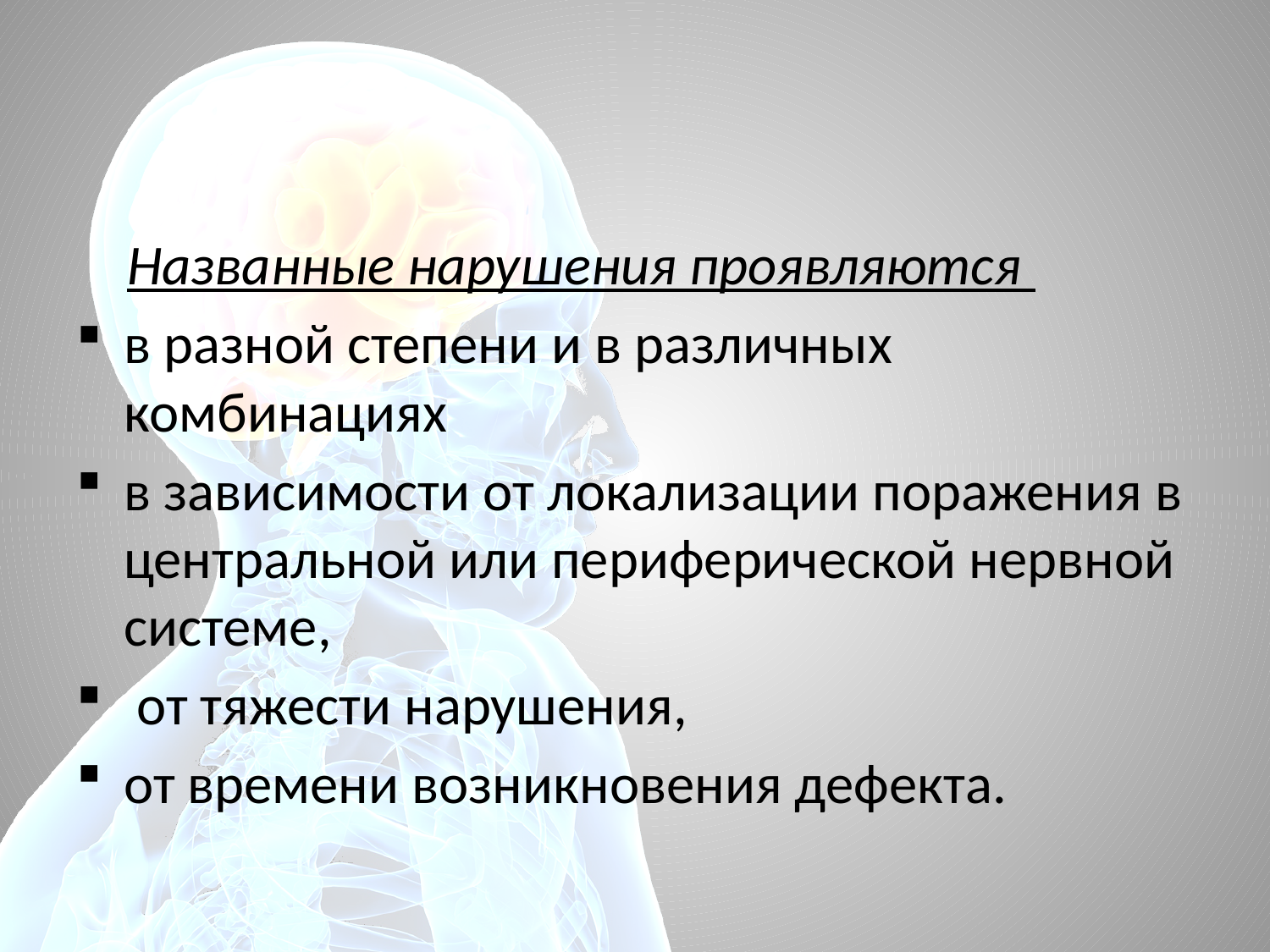

#
    Названные нарушения проявляются
в разной степени и в различных комбинациях
в зависимости от локализации поражения в центральной или периферической нервной системе,
 от тяжести нарушения,
от времени возникновения дефекта.